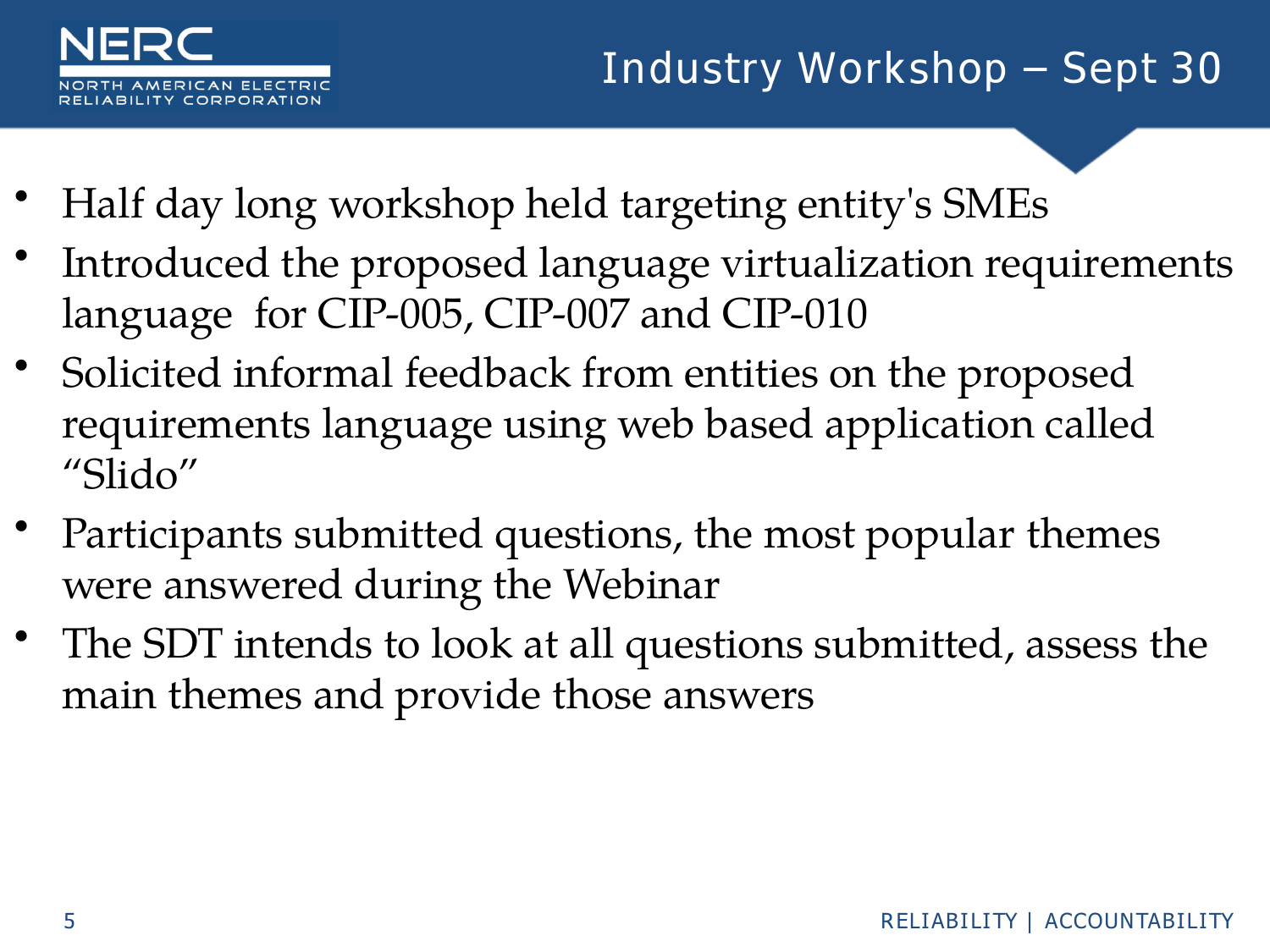

# Industry Workshop – Sept 30
Half day long workshop held targeting entity's SMEs
Introduced the proposed language virtualization requirements language  for CIP-005, CIP-007 and CIP-010
Solicited informal feedback from entities on the proposed requirements language using web based application called “Slido”
Participants submitted questions, the most popular themes were answered during the Webinar
The SDT intends to look at all questions submitted, assess the main themes and provide those answers